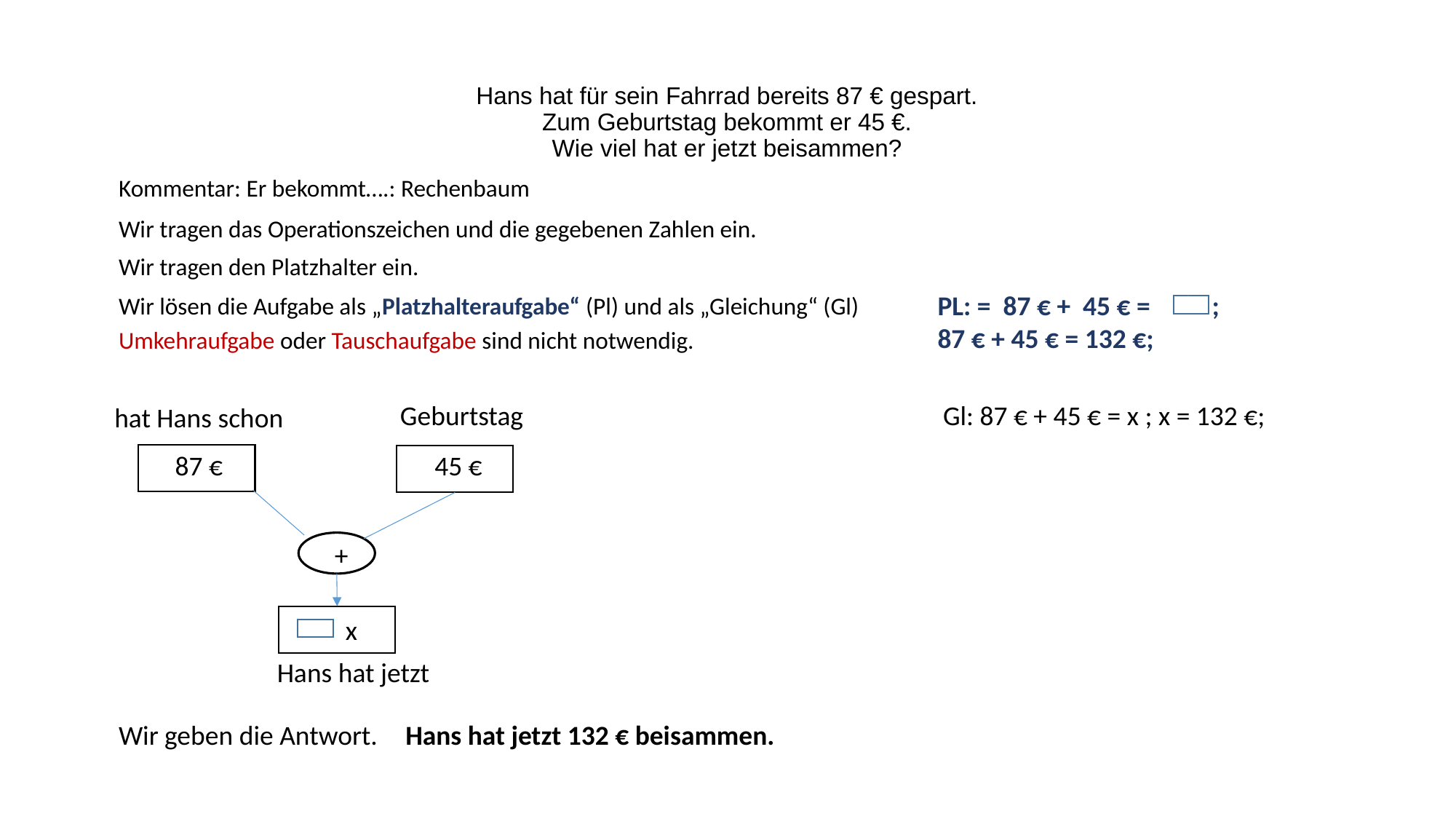

# Hans hat für sein Fahrrad bereits 87 € gespart. Zum Geburtstag bekommt er 45 €. Wie viel hat er jetzt beisammen?
Kommentar: Er bekommt….: Rechenbaum
Wir tragen das Operationszeichen und die gegebenen Zahlen ein.
Wir tragen den Platzhalter ein.
PL: =  87 € +  45 € =          ;
87 € + 45 € = 132 €;
Wir lösen die Aufgabe als „Platzhalteraufgabe“ (Pl) und als „Gleichung“ (Gl)
     ;    ;;

Umkehraufgabe oder Tauschaufgabe sind nicht notwendig.

Geburtstag
Gl: 87 € + 45 € = x ; x = 132 €;
 hat Hans schon
87 €
45 €

+

x

 Hans hat jetzt
Wir geben die Antwort.
Hans hat jetzt 132 € beisammen.